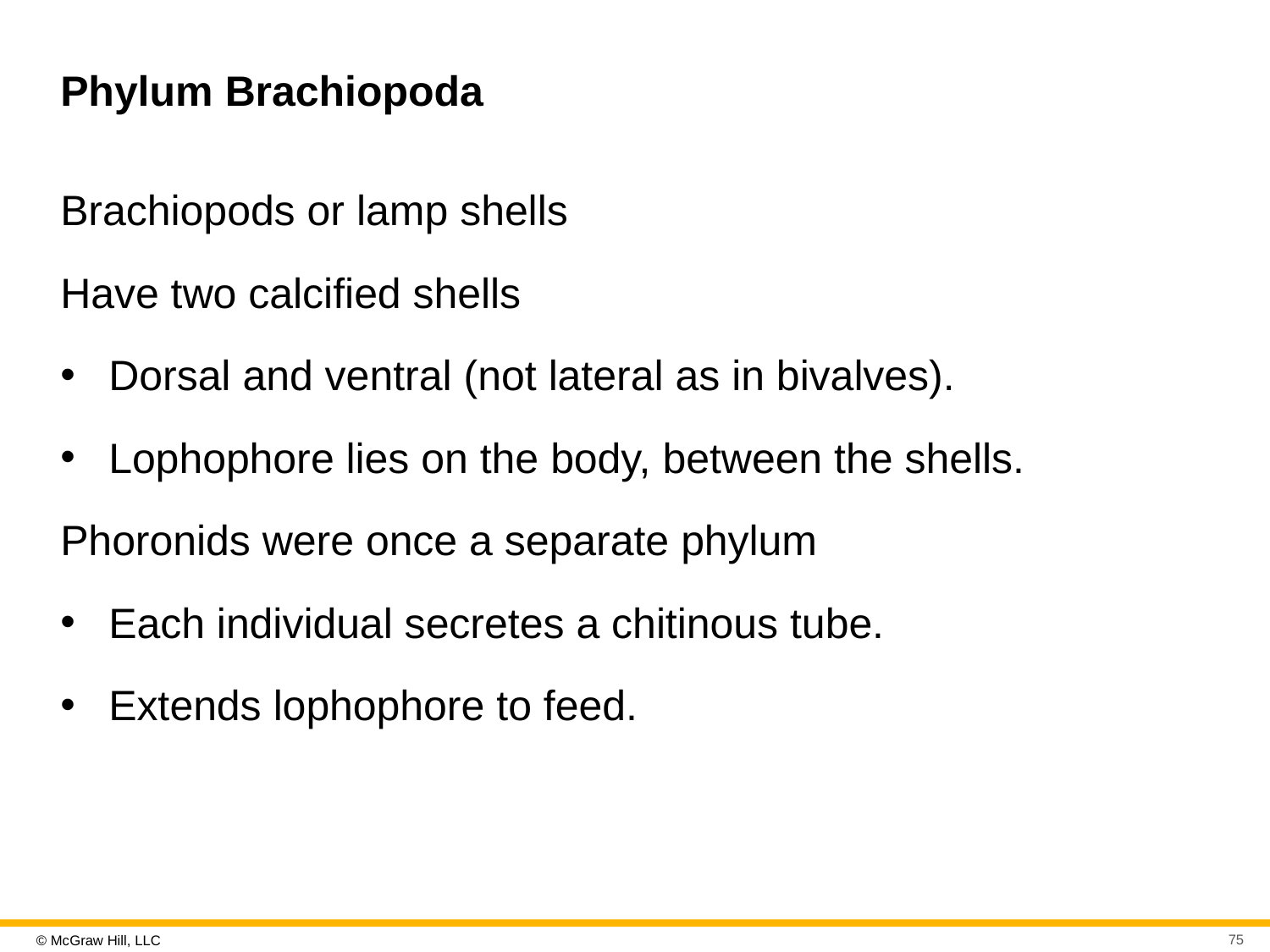

# Phylum Brachiopoda
Brachiopods or lamp shells
Have two calcified shells
Dorsal and ventral (not lateral as in bivalves).
Lophophore lies on the body, between the shells.
Phoronids were once a separate phylum
Each individual secretes a chitinous tube.
Extends lophophore to feed.
75